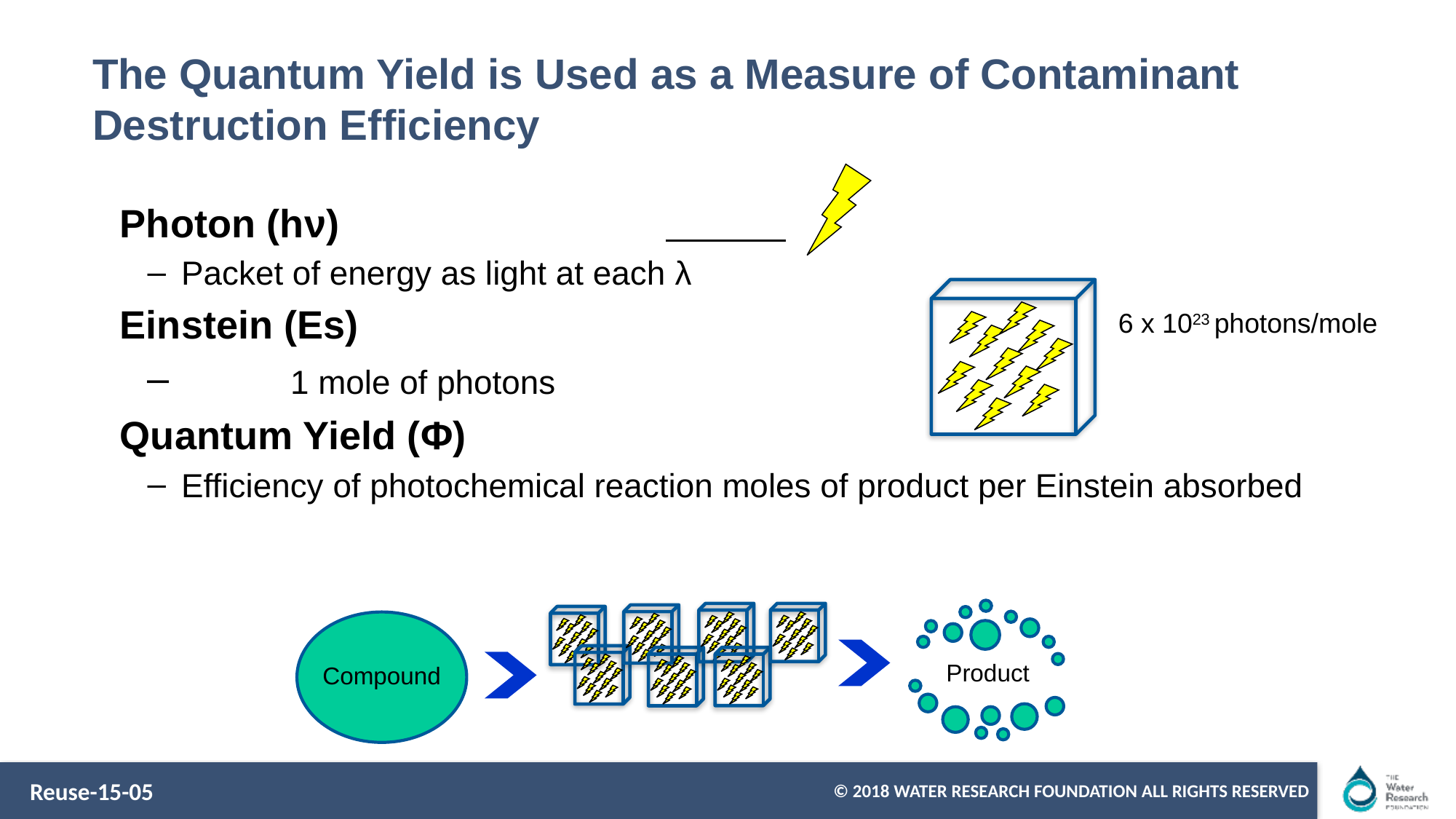

# The Quantum Yield is Used as a Measure of Contaminant Destruction Efficiency

Photon (hν)
Packet of energy as light at each λ
Einstein (Es)
	1 mole of photons
Quantum Yield (Φ)
Efficiency of photochemical reaction moles of product per Einstein absorbed

6 x 1023 photons/mole

Product

Compound